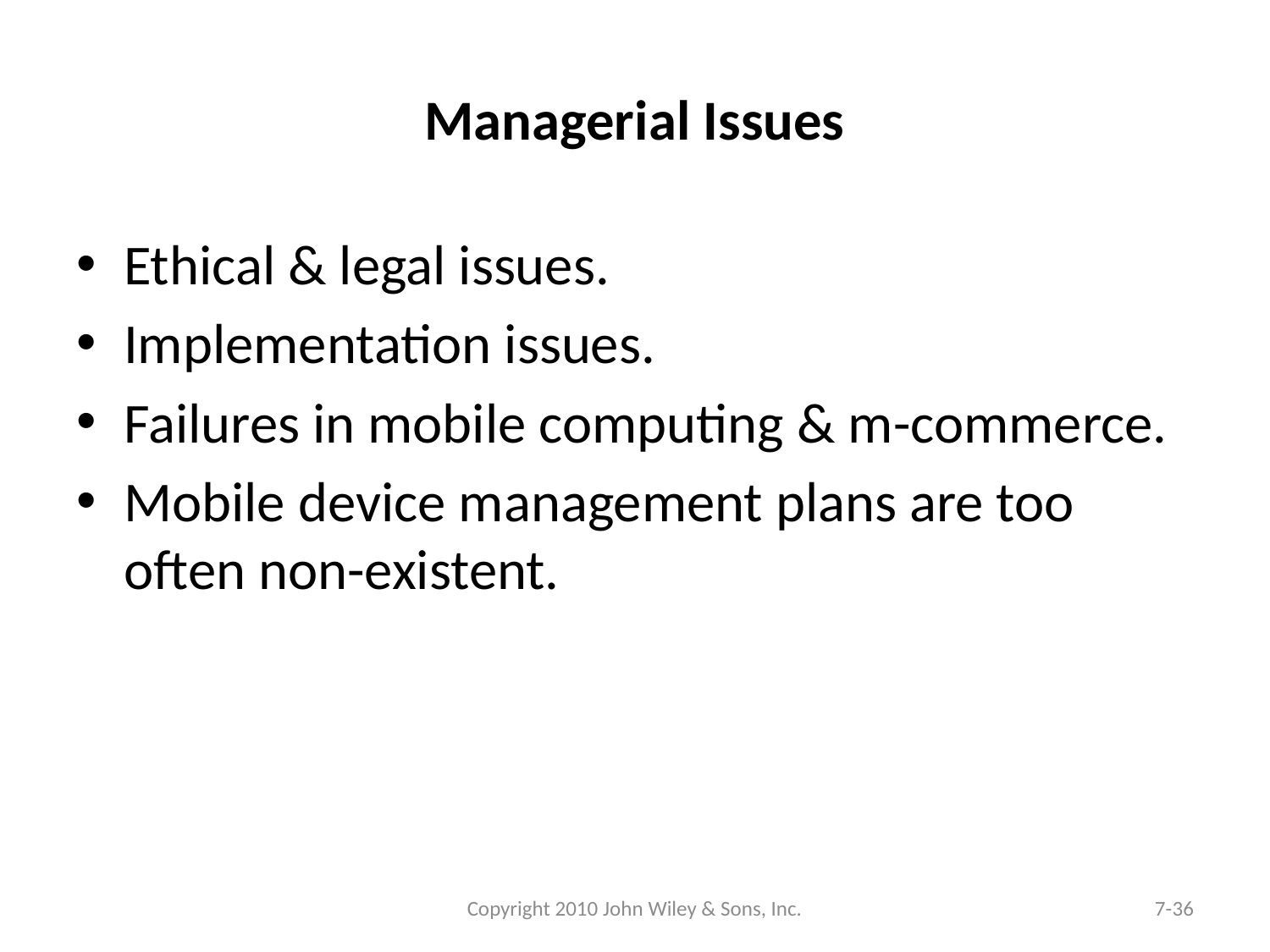

# Managerial Issues
Ethical & legal issues.
Implementation issues.
Failures in mobile computing & m-commerce.
Mobile device management plans are too often non-existent.
Copyright 2010 John Wiley & Sons, Inc.
7-36